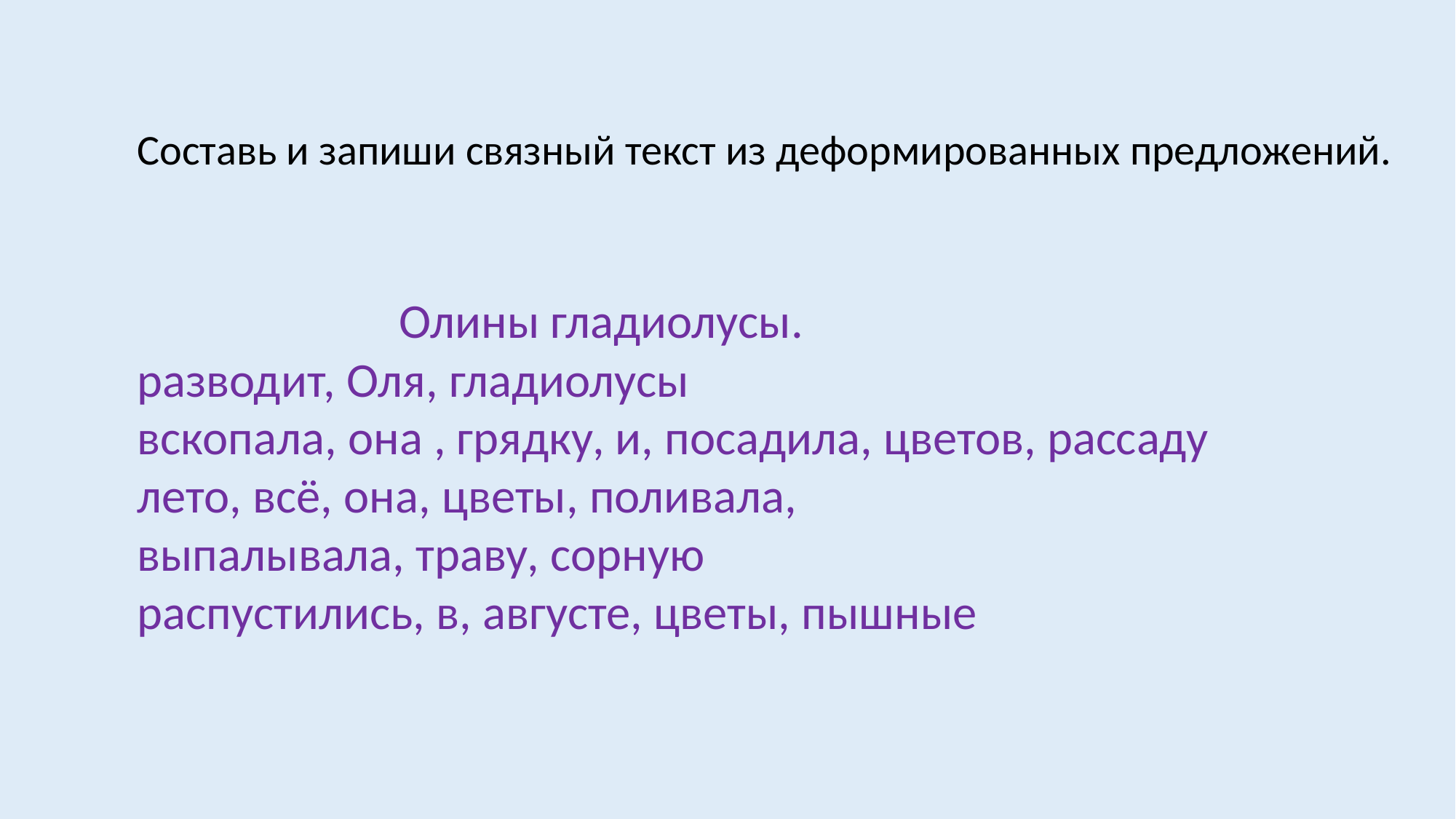

Составь и запиши связный текст из деформированных предложений.

                        Олины гладиолусы.
разводит, Оля, гладиолусы
вскопала, она , грядку, и, посадила, цветов, рассаду
лето, всё, она, цветы, поливала,
выпалывала, траву, сорную
распустились, в, августе, цветы, пышные